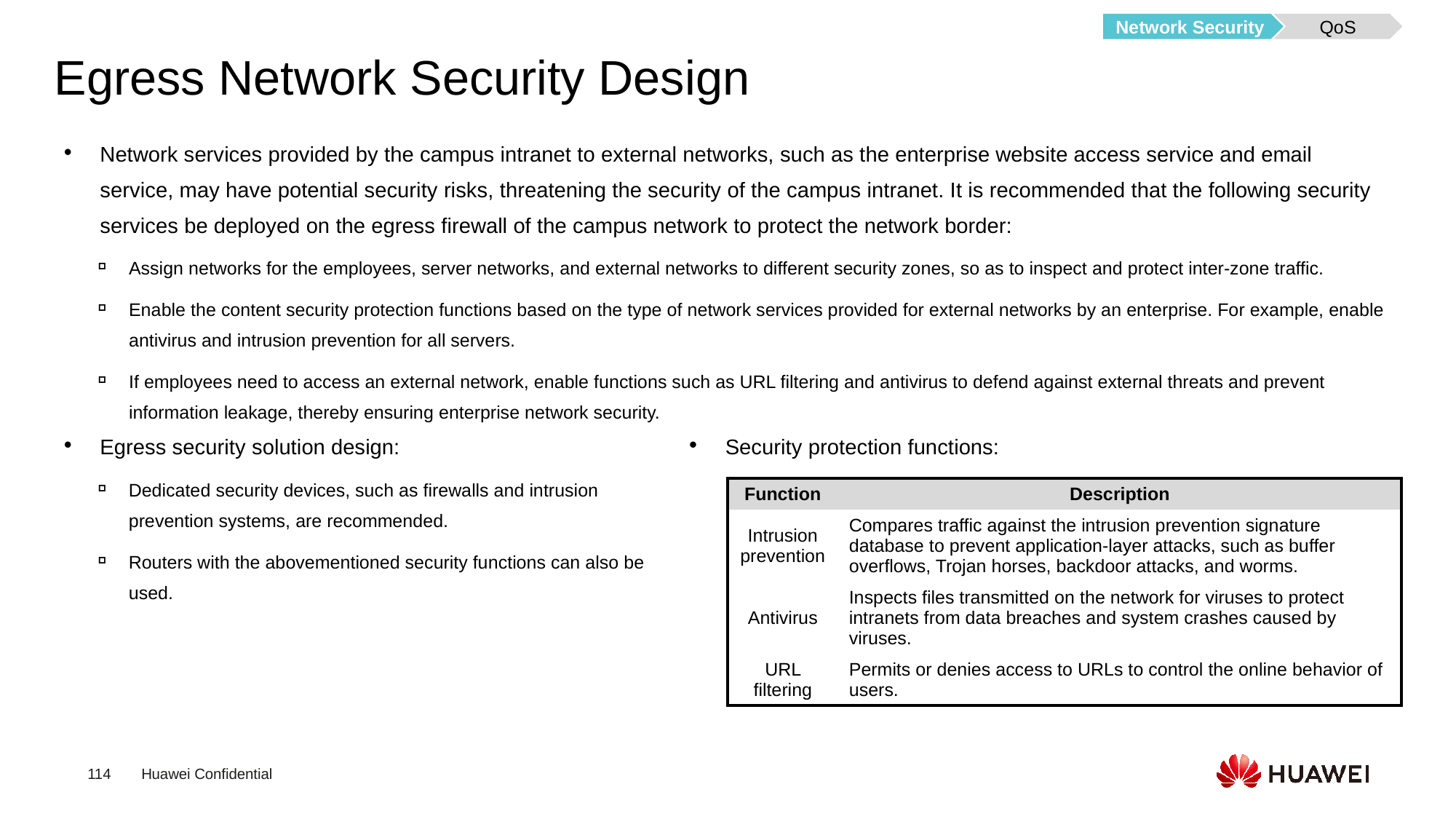

Network Security
QoS
# Egress Network Security Design
Network services provided by the campus intranet to external networks, such as the enterprise website access service and email service, may have potential security risks, threatening the security of the campus intranet. It is recommended that the following security services be deployed on the egress firewall of the campus network to protect the network border:
Assign networks for the employees, server networks, and external networks to different security zones, so as to inspect and protect inter-zone traffic.
Enable the content security protection functions based on the type of network services provided for external networks by an enterprise. For example, enable antivirus and intrusion prevention for all servers.
If employees need to access an external network, enable functions such as URL filtering and antivirus to defend against external threats and prevent information leakage, thereby ensuring enterprise network security.

Egress security solution design:
Dedicated security devices, such as firewalls and intrusion prevention systems, are recommended.
Routers with the abovementioned security functions can also be used.
Security protection functions:
| Function | Description |
| --- | --- |
| Intrusion prevention | Compares traffic against the intrusion prevention signature database to prevent application-layer attacks, such as buffer overflows, Trojan horses, backdoor attacks, and worms. |
| Antivirus | Inspects files transmitted on the network for viruses to protect intranets from data breaches and system crashes caused by viruses. |
| URL filtering | Permits or denies access to URLs to control the online behavior of users. |